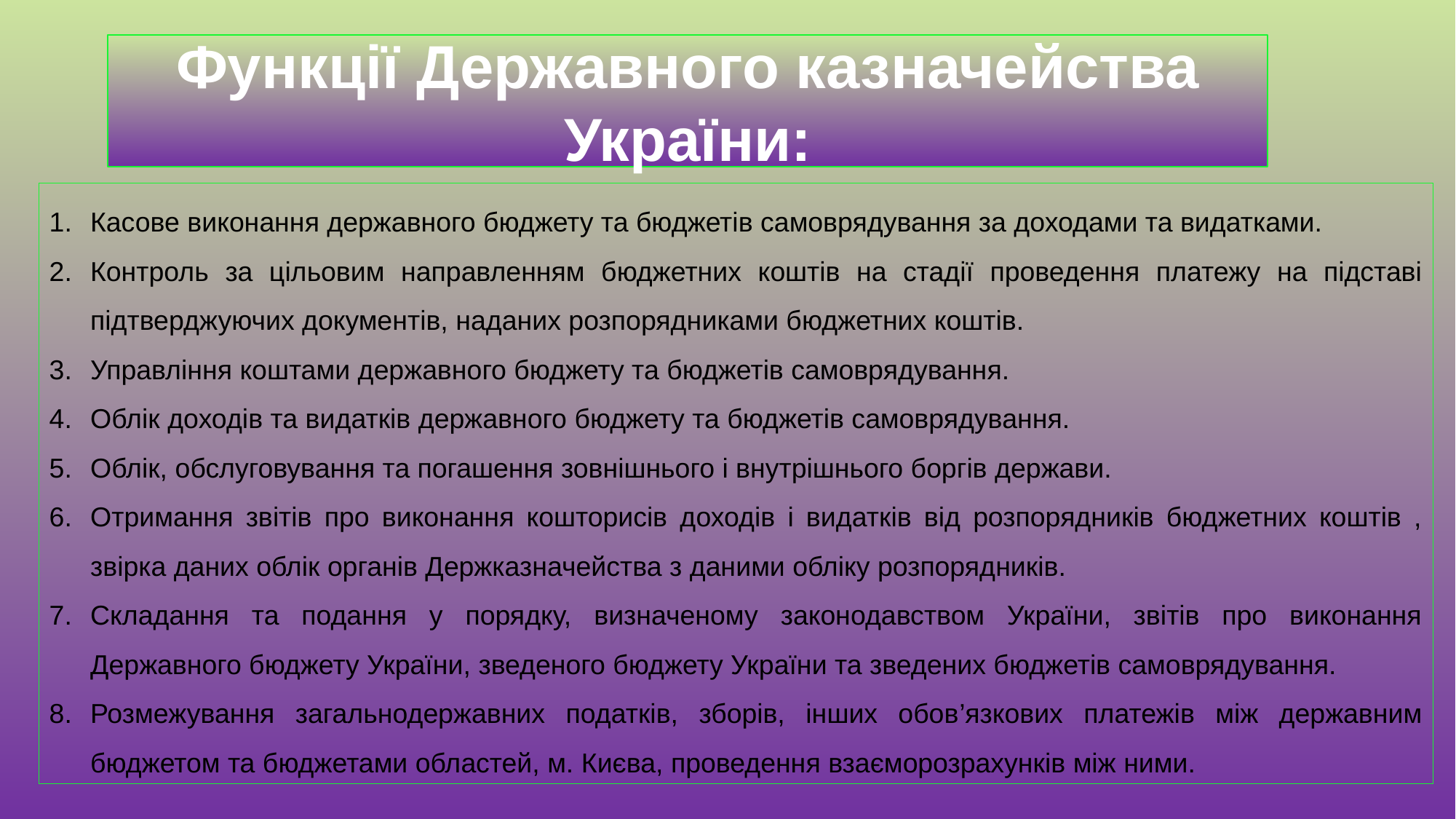

Функції Державного казначейства України:
Касове виконання державного бюджету та бюджетів самоврядування за доходами та видатками.
Контроль за цільовим направленням бюджетних коштів на стадії проведення платежу на підставі підтверджуючих документів, наданих розпорядниками бюджетних коштів.
Управління коштами державного бюджету та бюджетів самоврядування.
Облік доходів та видатків державного бюджету та бюджетів самоврядування.
Облік, обслуговування та погашення зовнішнього і внутрішнього боргів держави.
Отримання звітів про виконання кошторисів доходів і видатків від розпорядників бюджетних коштів , звірка даних облік органів Держказначейства з даними обліку розпорядників.
Складання та подання у порядку, визначеному законодавством України, звітів про виконання Державного бюджету України, зведеного бюджету України та зведених бюджетів самоврядування.
Розмежування загальнодержавних податків, зборів, інших обов’язкових платежів між державним бюджетом та бюджетами областей, м. Києва, проведення взаєморозрахунків між ними.